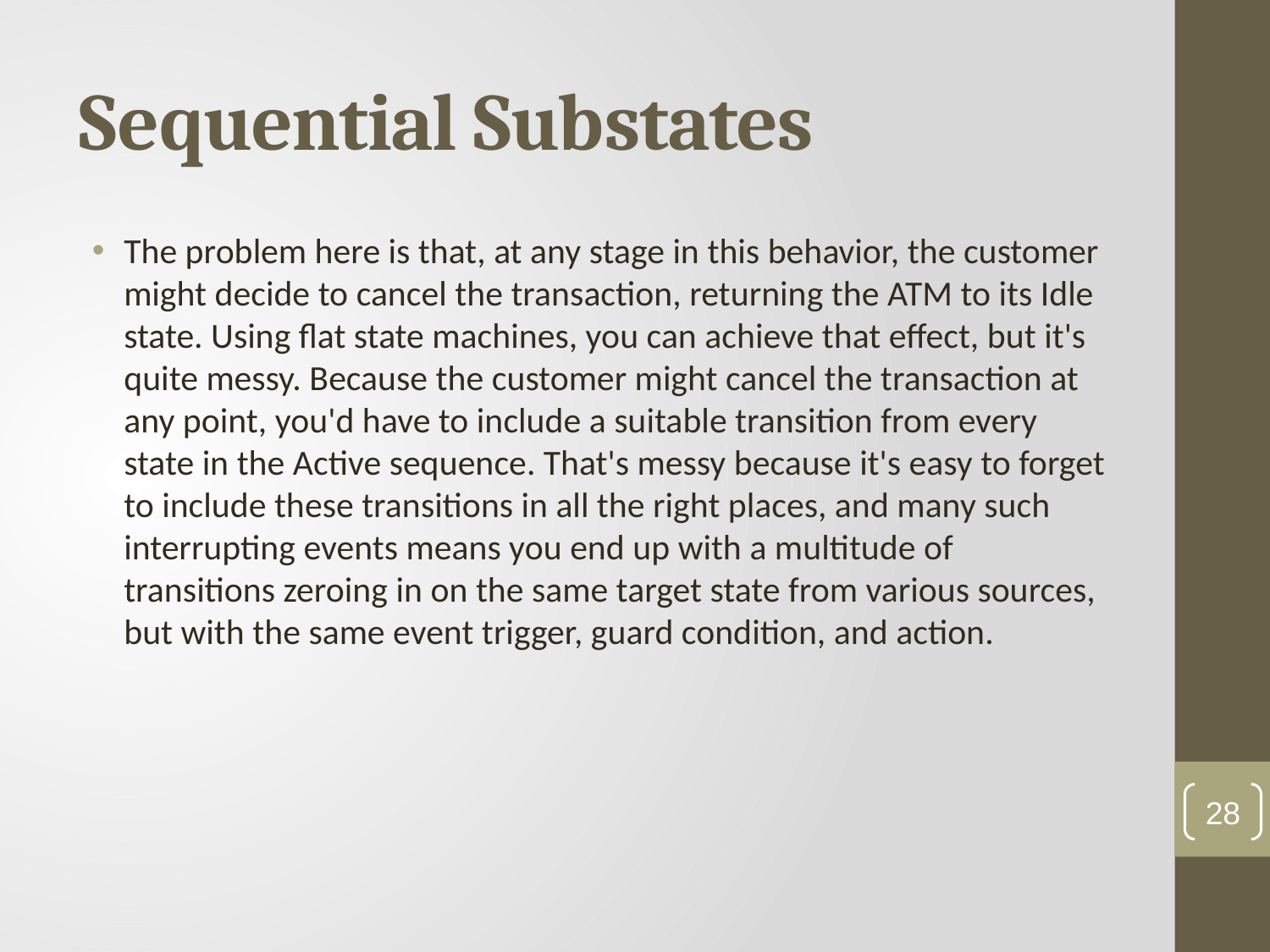

# Sequential Substates
The problem here is that, at any stage in this behavior, the customer might decide to cancel the transaction, returning the ATM to its Idle state. Using flat state machines, you can achieve that effect, but it's quite messy. Because the customer might cancel the transaction at any point, you'd have to include a suitable transition from every state in the Active sequence. That's messy because it's easy to forget to include these transitions in all the right places, and many such interrupting events means you end up with a multitude of transitions zeroing in on the same target state from various sources, but with the same event trigger, guard condition, and action.
28